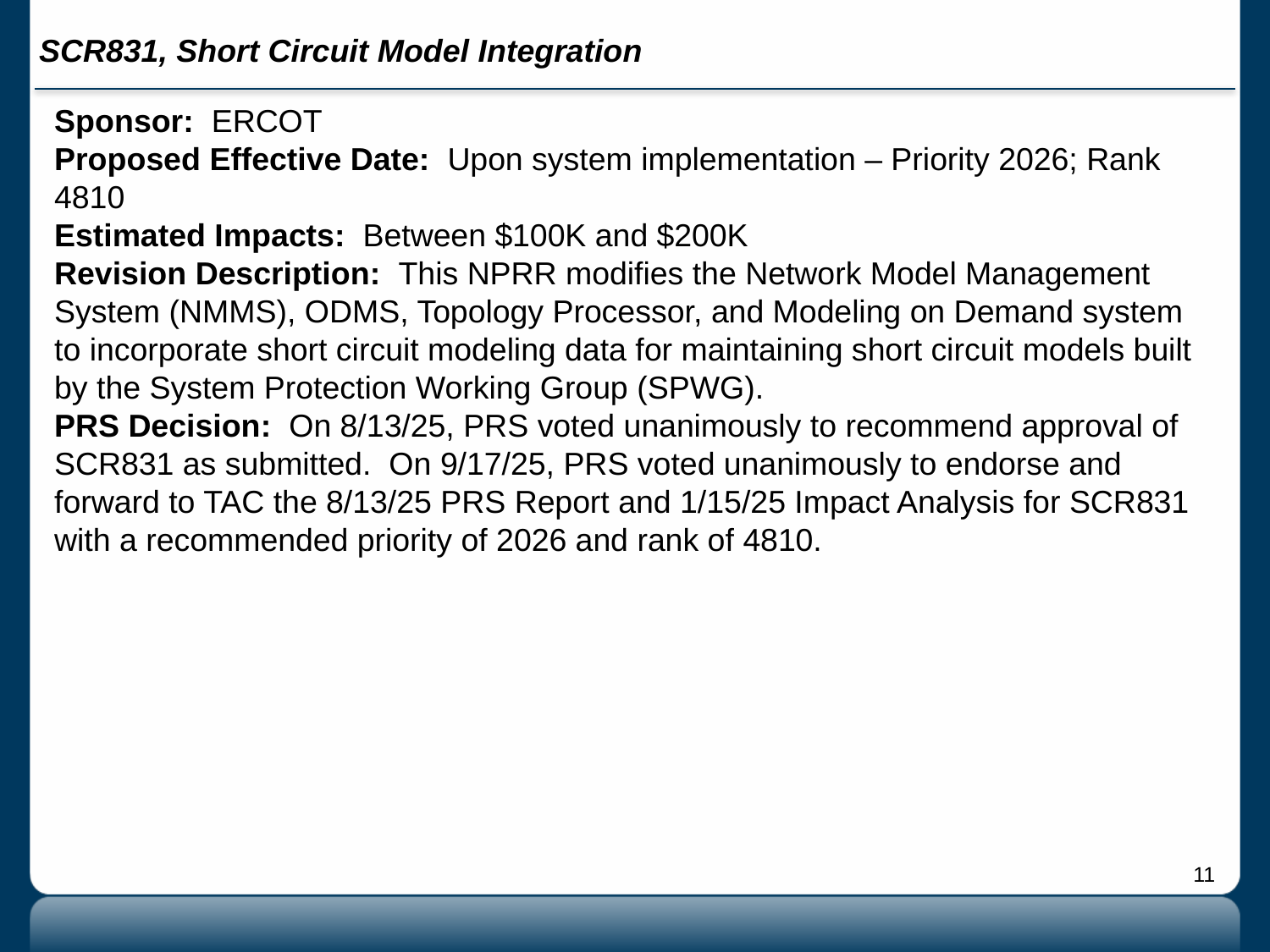

# SCR831, Short Circuit Model Integration
Sponsor:  ERCOT
Proposed Effective Date:  Upon system implementation – Priority 2026; Rank 4810
Estimated Impacts:  Between $100K and $200K
Revision Description:  This NPRR modifies the Network Model Management System (NMMS), ODMS, Topology Processor, and Modeling on Demand system to incorporate short circuit modeling data for maintaining short circuit models built by the System Protection Working Group (SPWG).
PRS Decision:  On 8/13/25, PRS voted unanimously to recommend approval of SCR831 as submitted.  On 9/17/25, PRS voted unanimously to endorse and forward to TAC the 8/13/25 PRS Report and 1/15/25 Impact Analysis for SCR831 with a recommended priority of 2026 and rank of 4810.